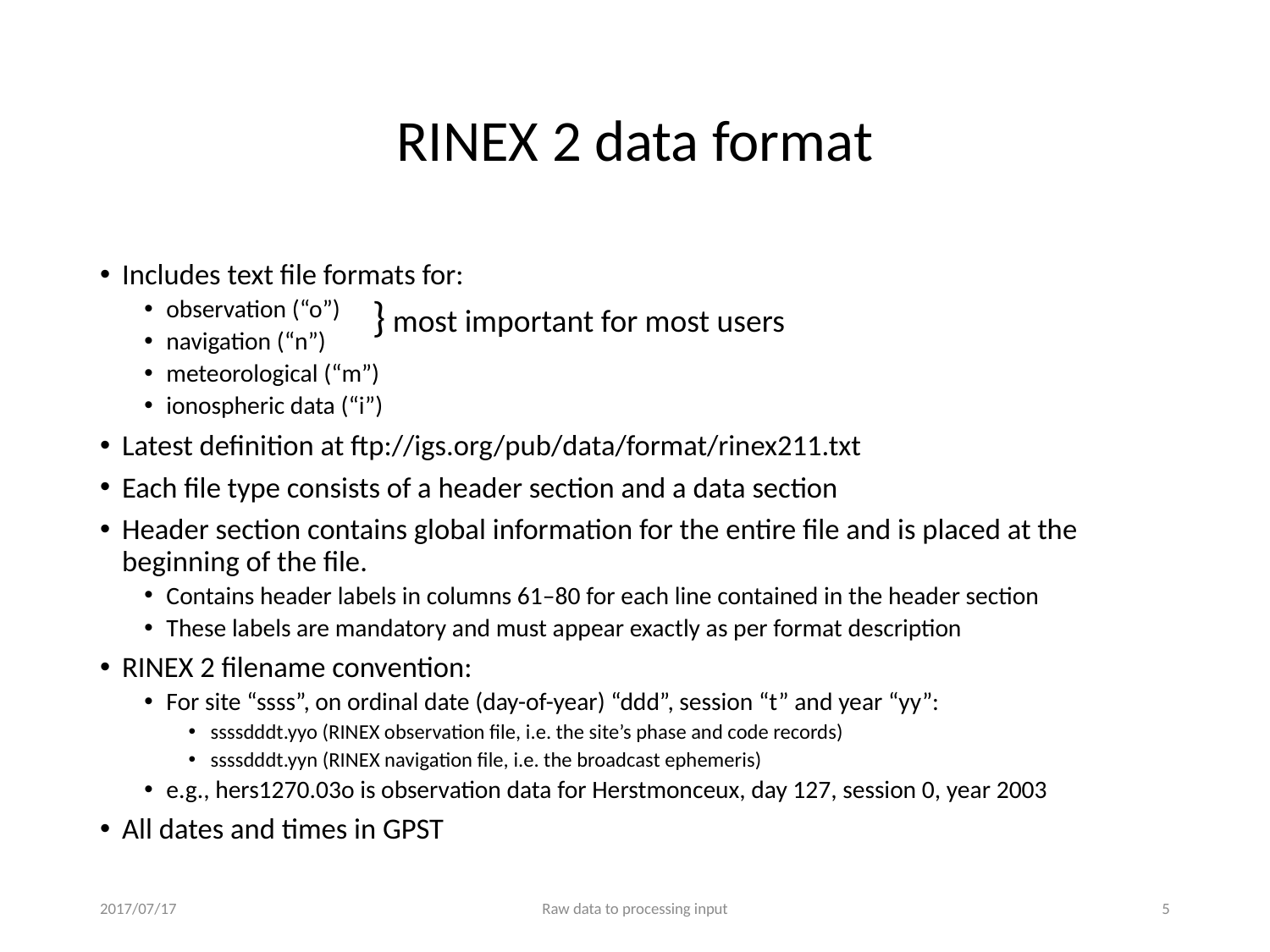

# RINEX 2 data format
Includes text file formats for:
observation (“o”)
navigation (“n”)
meteorological (“m”)
ionospheric data (“i”)
Latest definition at ftp://igs.org/pub/data/format/rinex211.txt
Each file type consists of a header section and a data section
Header section contains global information for the entire file and is placed at the beginning of the file.
Contains header labels in columns 61–80 for each line contained in the header section
These labels are mandatory and must appear exactly as per format description
RINEX 2 filename convention:
For site “ssss”, on ordinal date (day-of-year) “ddd”, session “t” and year “yy”:
ssssdddt.yyo (RINEX observation file, i.e. the site’s phase and code records)
ssssdddt.yyn (RINEX navigation file, i.e. the broadcast ephemeris)
e.g., hers1270.03o is observation data for Herstmonceux, day 127, session 0, year 2003
All dates and times in GPST
} most important for most users
2017/07/17
Raw data to processing input
5